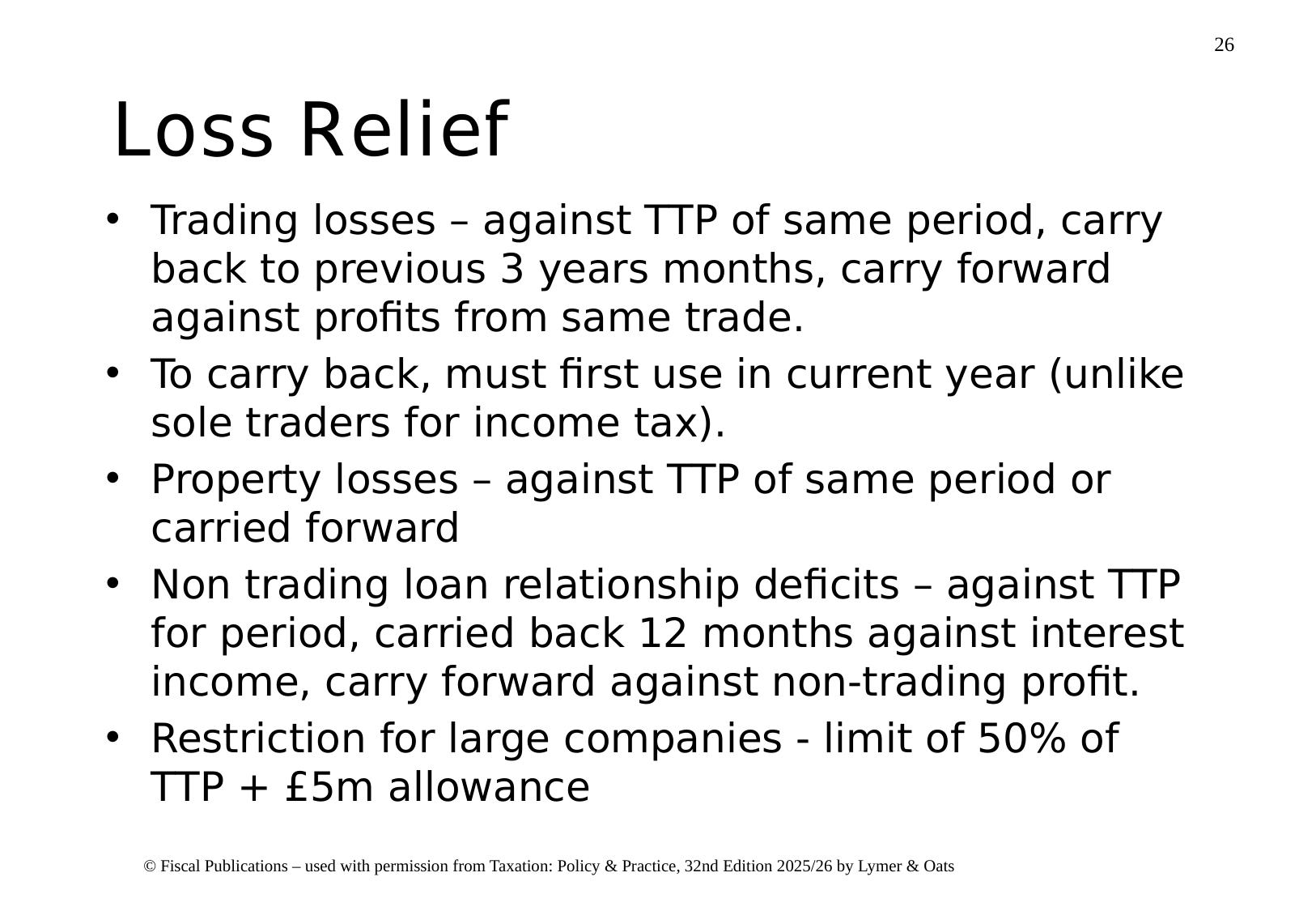

# Loss Relief
Trading losses – against TTP of same period, carry back to previous 3 years months, carry forward against profits from same trade.
To carry back, must first use in current year (unlike sole traders for income tax).
Property losses – against TTP of same period or carried forward
Non trading loan relationship deficits – against TTP for period, carried back 12 months against interest income, carry forward against non-trading profit.
Restriction for large companies - limit of 50% of TTP + £5m allowance